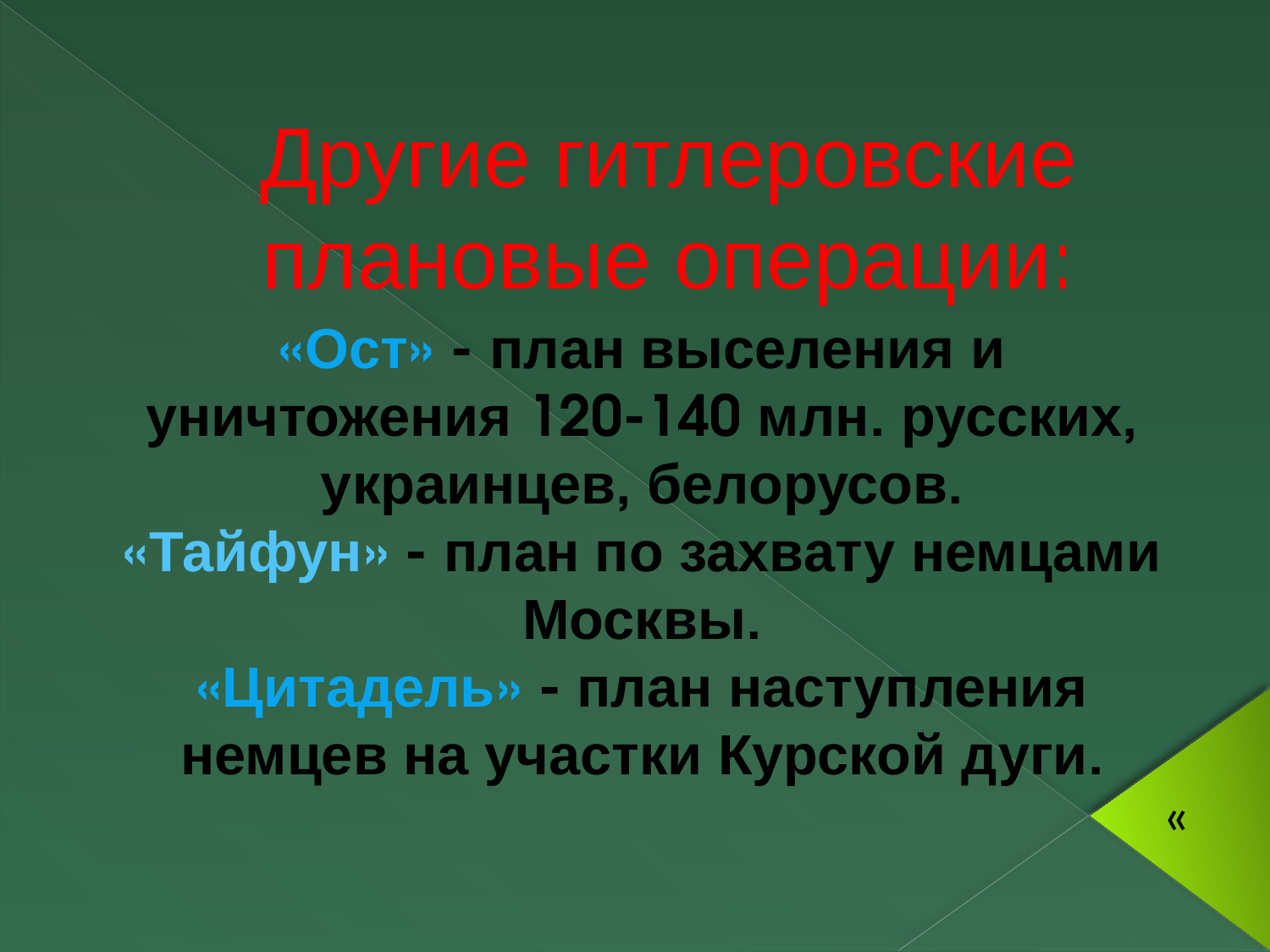

# Другие гитлеровские плановые операции:
«Ост» - план выселения и уничтожения 120-140 млн. русских, украинцев, белорусов.
«Тайфун» - план по захвату немцами Москвы.
«Цитадель» - план наступления немцев на участки Курской дуги.
«